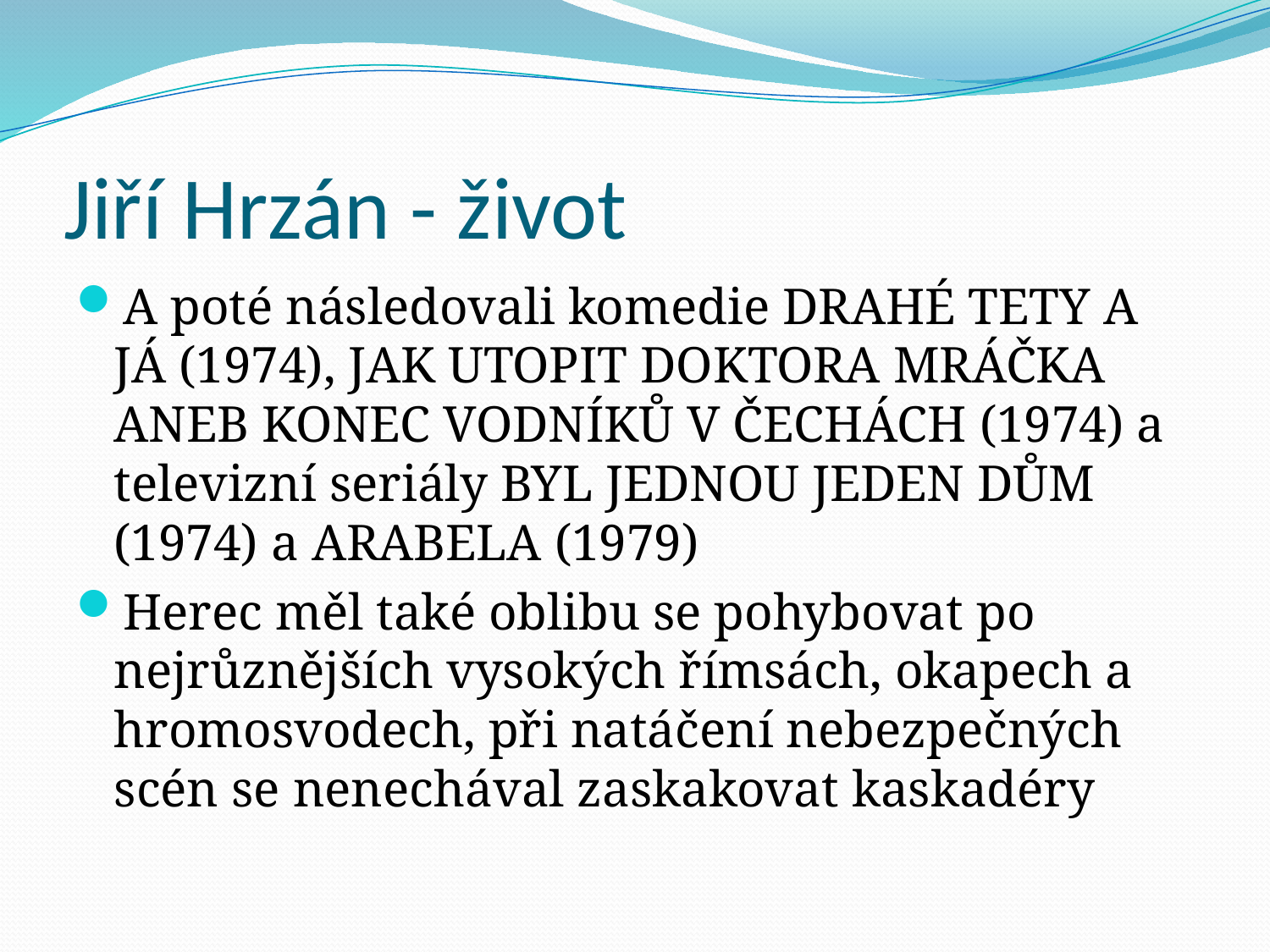

# Jiří Hrzán - život
A poté následovali komedie DRAHÉ TETY A JÁ (1974), JAK UTOPIT DOKTORA MRÁČKA ANEB KONEC VODNÍKŮ V ČECHÁCH (1974) a televizní seriály BYL JEDNOU JEDEN DŮM (1974) a ARABELA (1979)
Herec měl také oblibu se pohybovat po nejrůznějších vysokých římsách, okapech a hromosvodech, při natáčení nebezpečných scén se nenechával zaskakovat kaskadéry